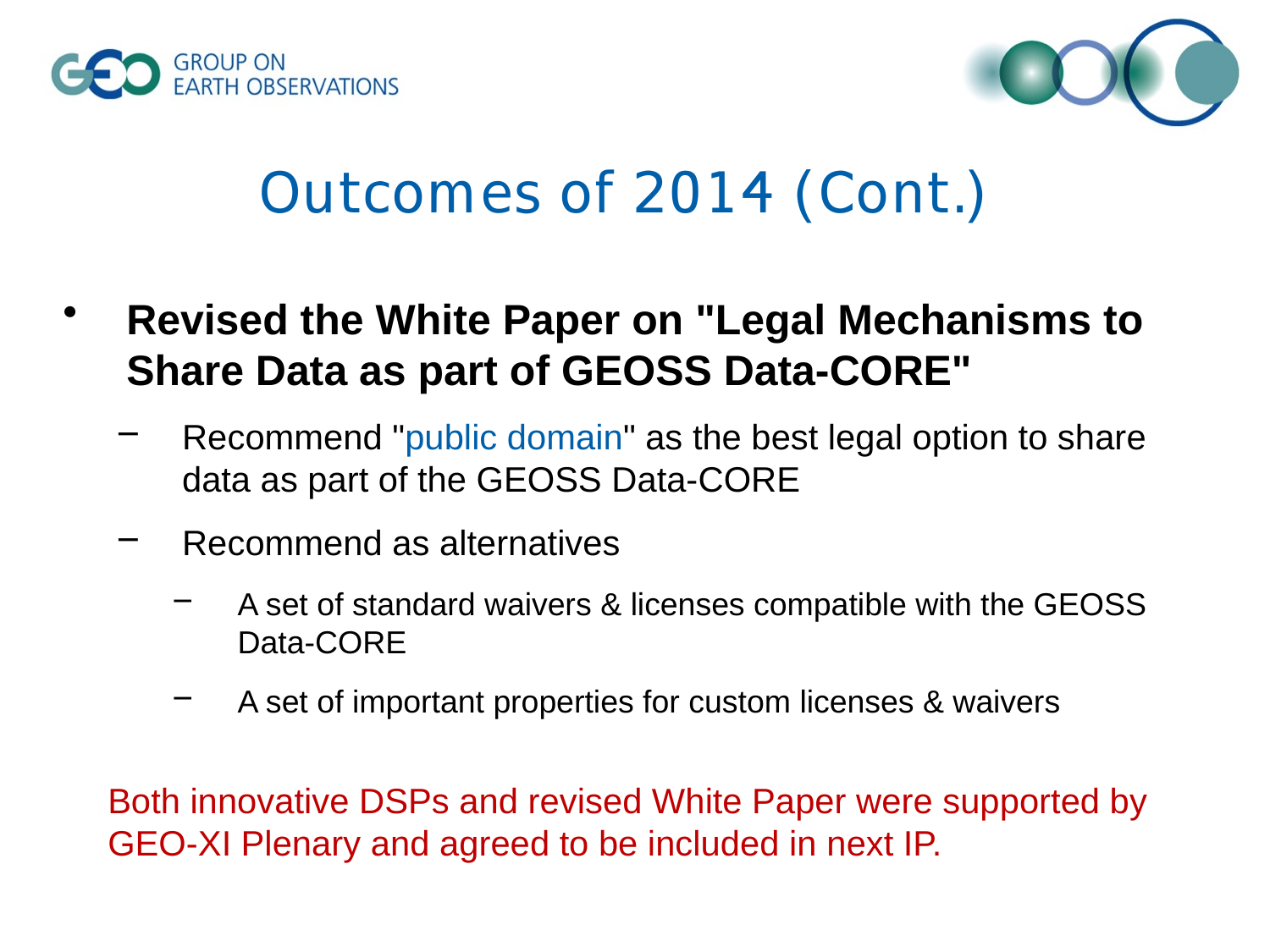

# Outcomes of 2014 (Cont.)
Revised the White Paper on "Legal Mechanisms to Share Data as part of GEOSS Data-CORE"
Recommend "public domain" as the best legal option to share data as part of the GEOSS Data-CORE
Recommend as alternatives
A set of standard waivers & licenses compatible with the GEOSS Data-CORE
A set of important properties for custom licenses & waivers
Both innovative DSPs and revised White Paper were supported by GEO-XI Plenary and agreed to be included in next IP.